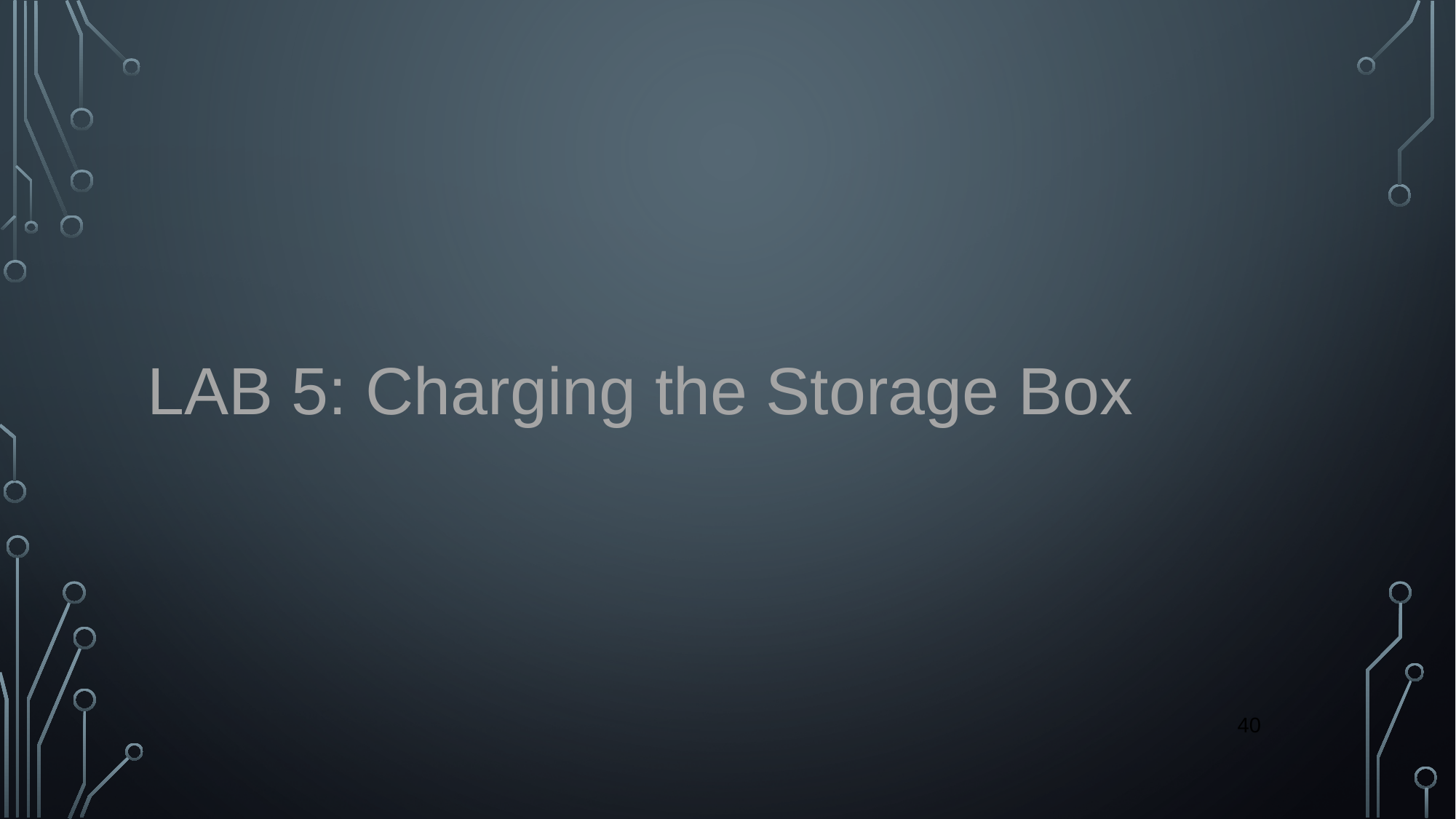

# LAB 5: Charging the Storage Box
40